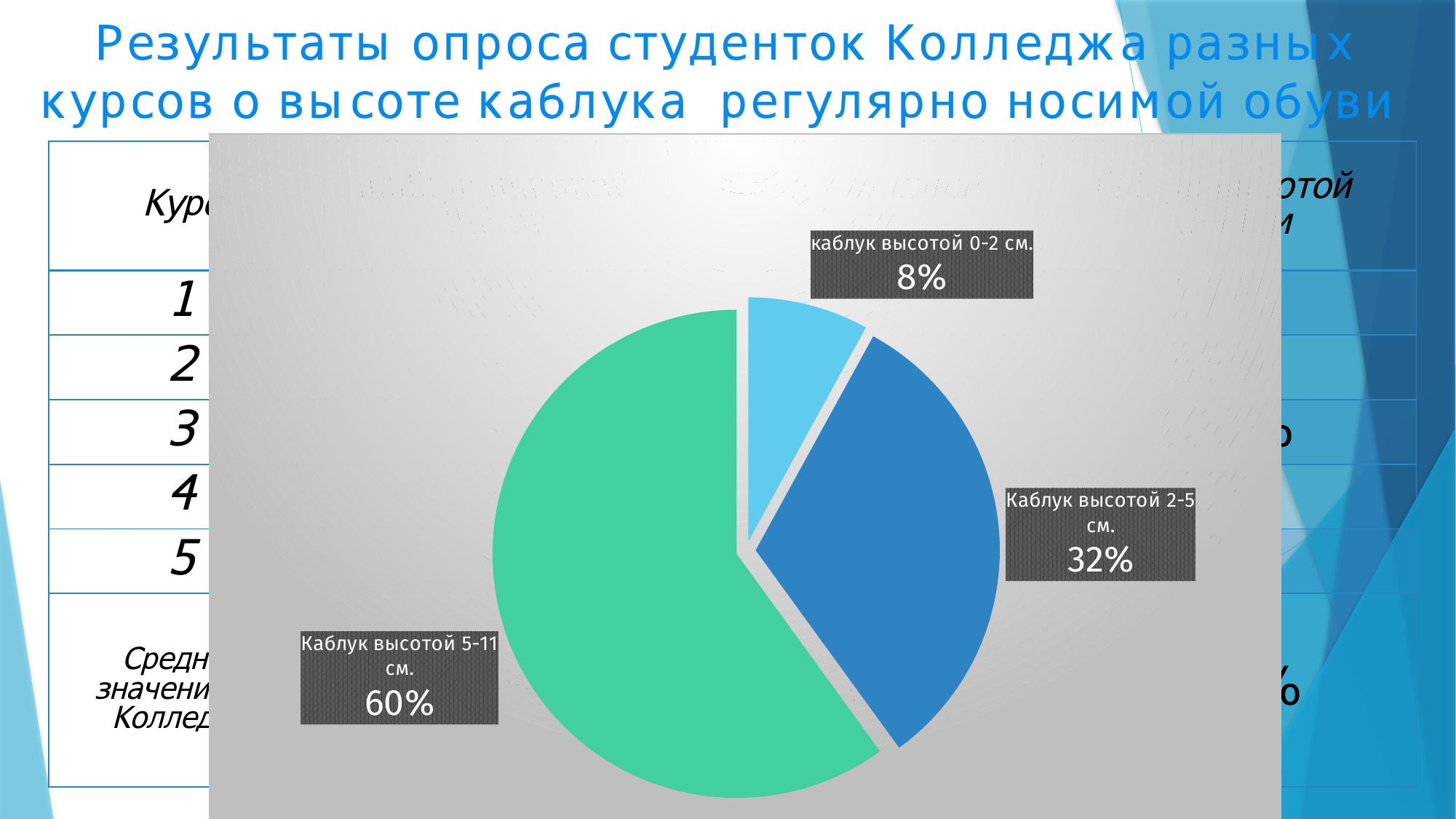

# Результаты опроса студенток Колледжа разных курсов о высоте каблука  регулярно носимой обуви

### Chart:

| Category |      |
|---|---|
| каблук высотой 0-2 см. | 8.0 |
| Каблук высотой 2-5 см. | 32.0 |
| Каблук высотой 5-11 см. | 60.0 |
| Курс | Каблук высотой 0-2 см | Каблук высотой 2-4см | Каблук высотой 5-11см |
| --- | --- | --- | --- |
| 1 | 42% | 42% | 17% |
| 2 | - | 45% | 55% |
| 3 | - | - | 100% |
| 4 | - | 33% | 67% |
| 5 | - | 38% | 62% |
| Средние значения по Колледжу | 8,4% | 31,6% | 60,2% |